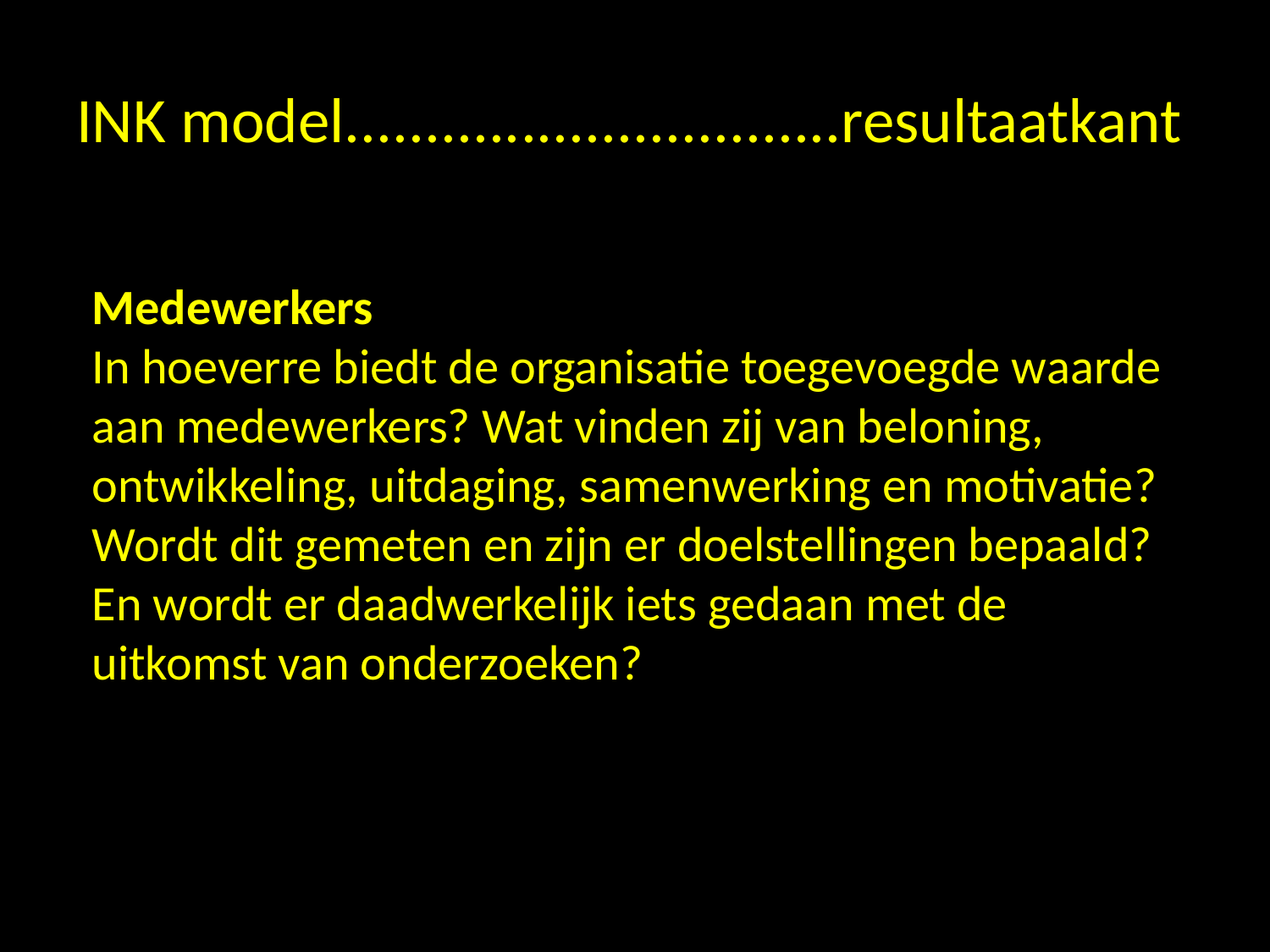

# INK model...............................resultaatkant
Medewerkers
In hoeverre biedt de organisatie toegevoegde waarde aan medewerkers? Wat vinden zij van beloning, ontwikkeling, uitdaging, samenwerking en motivatie? Wordt dit gemeten en zijn er doelstellingen bepaald? En wordt er daadwerkelijk iets gedaan met de uitkomst van onderzoeken?